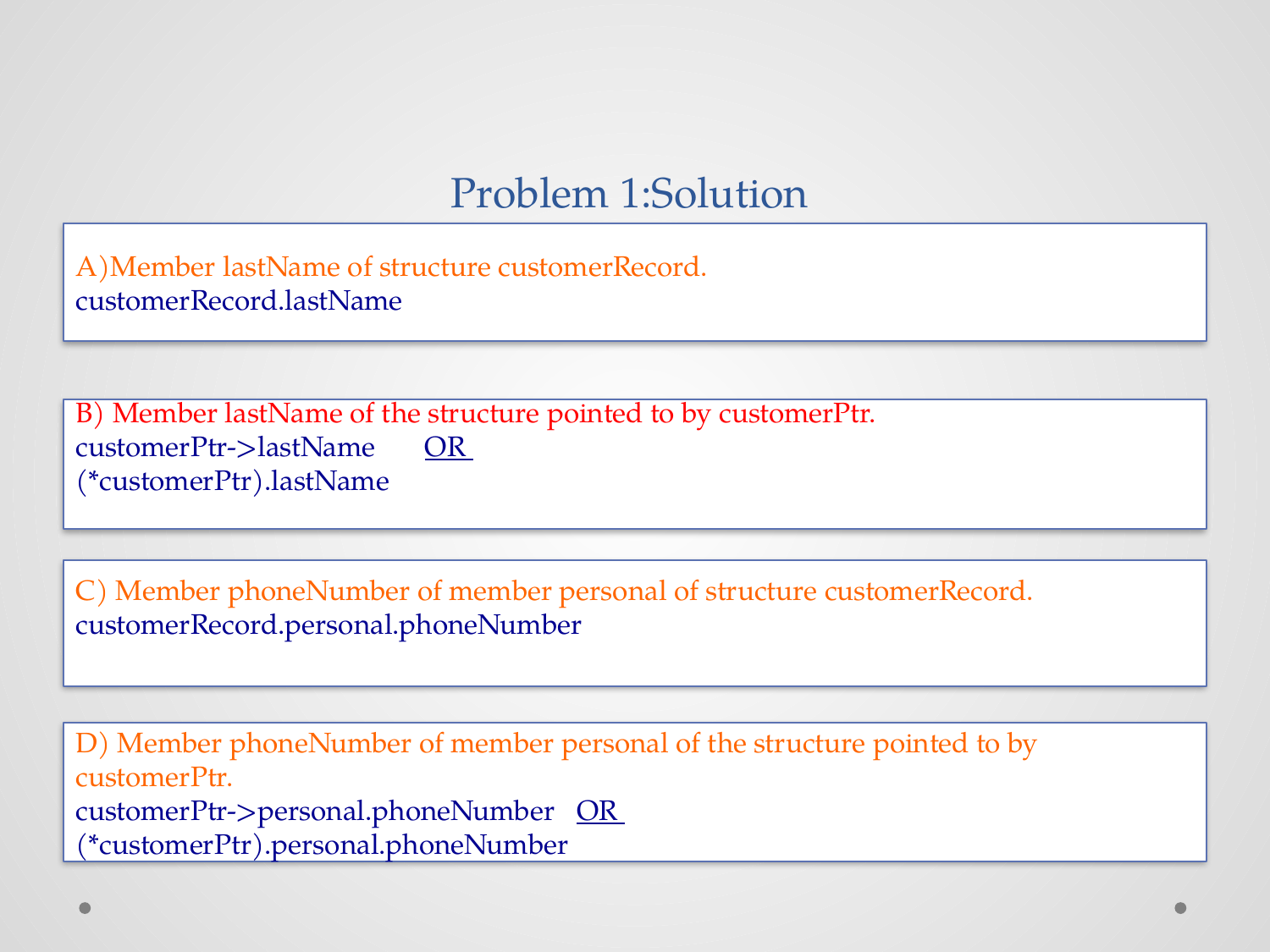

# Problem 1:Solution

A)Member lastName of structure customerRecord.
customerRecord.lastName
B) Member lastName of the structure pointed to by customerPtr.
customerPtr->lastName       OR
(*customerPtr).lastName

C) Member phoneNumber of member personal of structure customerRecord.
customerRecord.personal.phoneNumber

D) Member phoneNumber of member personal of the structure pointed to by customerPtr.
customerPtr->personal.phoneNumber   OR
(*customerPtr).personal.phoneNumber